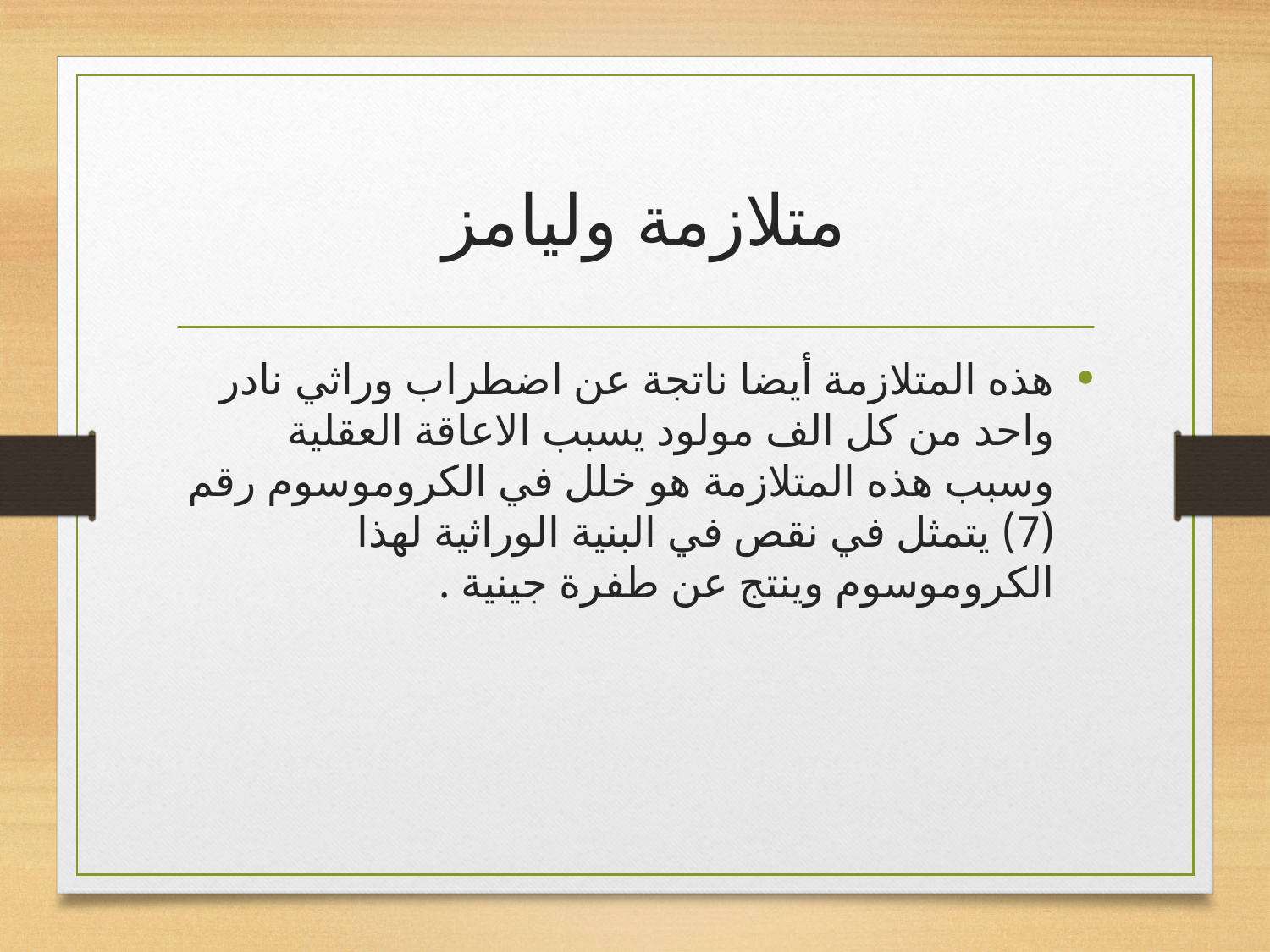

# متلازمة وليامز
هذه المتلازمة أيضا ناتجة عن اضطراب وراثي نادر واحد من كل الف مولود يسبب الاعاقة العقلية وسبب هذه المتلازمة هو خلل في الكروموسوم رقم (7) يتمثل في نقص في البنية الوراثية لهذا الكروموسوم وينتج عن طفرة جينية .